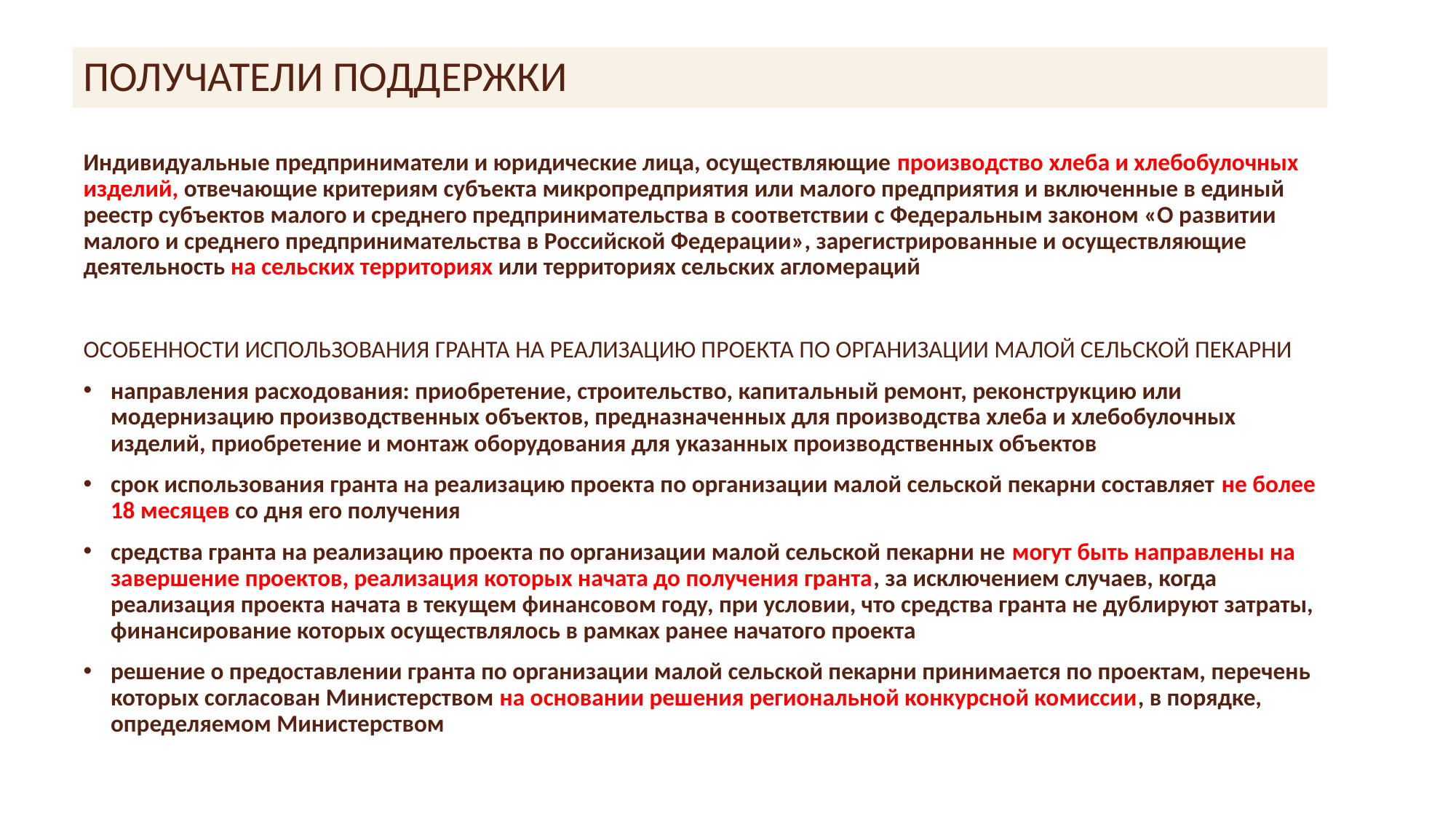

# ПОЛУЧАТЕЛИ ПОДДЕРЖКИ
Индивидуальные предприниматели и юридические лица, осуществляющие производство хлеба и хлебобулочных изделий, отвечающие критериям субъекта микропредприятия или малого предприятия и включенные в единый реестр субъектов малого и среднего предпринимательства в соответствии с Федеральным законом «О развитии малого и среднего предпринимательства в Российской Федерации», зарегистрированные и осуществляющие деятельность на сельских территориях или территориях сельских агломераций

ОСОБЕННОСТИ ИСПОЛЬЗОВАНИЯ ГРАНТА НА РЕАЛИЗАЦИЮ ПРОЕКТА ПО ОРГАНИЗАЦИИ МАЛОЙ СЕЛЬСКОЙ ПЕКАРНИ
направления расходования: приобретение, строительство, капитальный ремонт, реконструкцию или модернизацию производственных объектов, предназначенных для производства хлеба и хлебобулочных изделий, приобретение и монтаж оборудования для указанных производственных объектов
срок использования гранта на реализацию проекта по организации малой сельской пекарни составляет не более 18 месяцев со дня его получения
средства гранта на реализацию проекта по организации малой сельской пекарни не могут быть направлены на завершение проектов, реализация которых начата до получения гранта, за исключением случаев, когда реализация проекта начата в текущем финансовом году, при условии, что средства гранта не дублируют затраты, финансирование которых осуществлялось в рамках ранее начатого проекта
решение о предоставлении гранта по организации малой сельской пекарни принимается по проектам, перечень которых согласован Министерством на основании решения региональной конкурсной комиссии, в порядке, определяемом Министерством